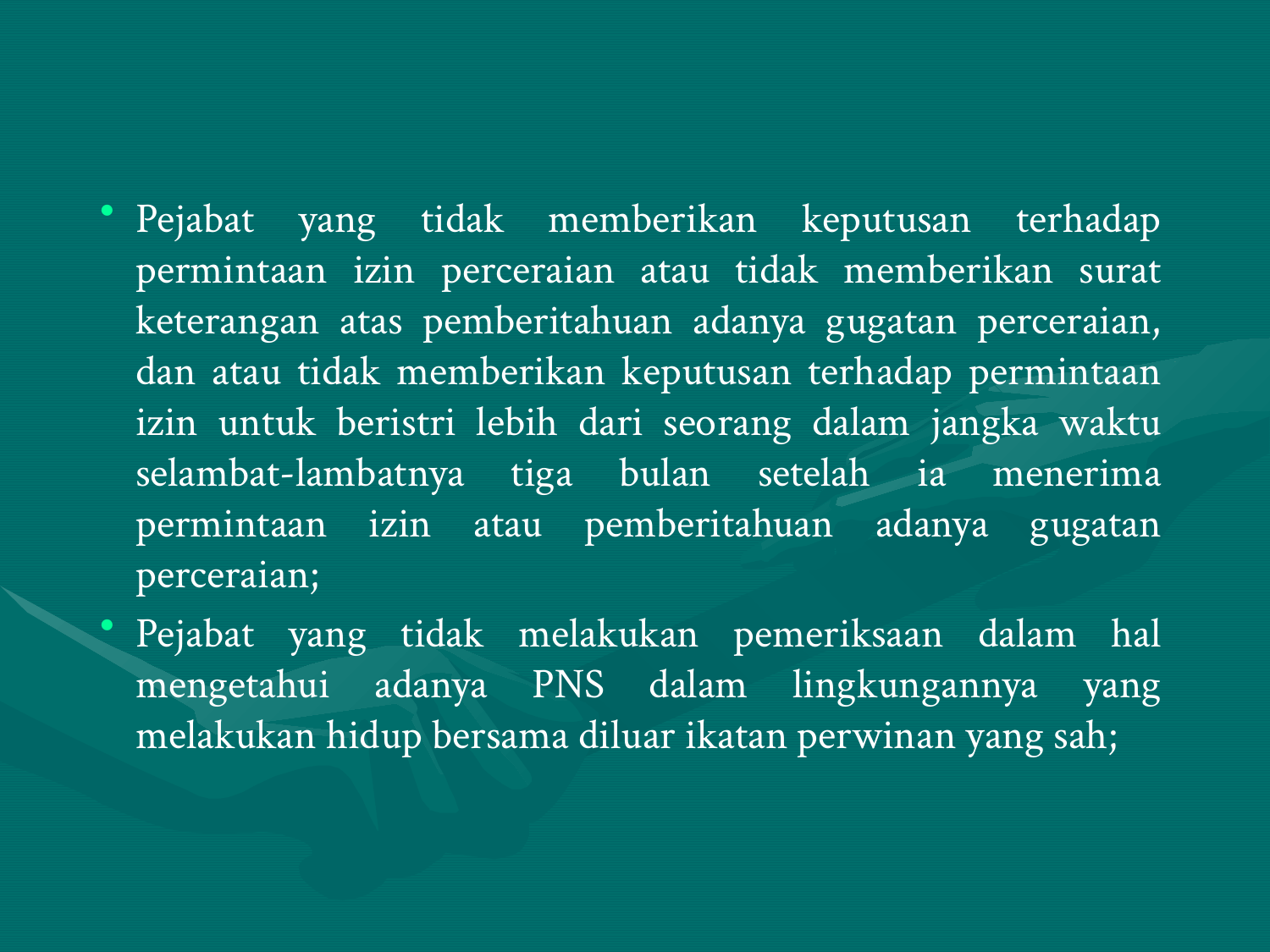

Pejabat yang tidak memberikan keputusan terhadap permintaan izin perceraian atau tidak memberikan surat keterangan atas pemberitahuan adanya gugatan perceraian, dan atau tidak memberikan keputusan terhadap permintaan izin untuk beristri lebih dari seorang dalam jangka waktu selambat-lambatnya tiga bulan setelah ia menerima permintaan izin atau pemberitahuan adanya gugatan perceraian;
Pejabat yang tidak melakukan pemeriksaan dalam hal mengetahui adanya PNS dalam lingkungannya yang melakukan hidup bersama diluar ikatan perwinan yang sah;